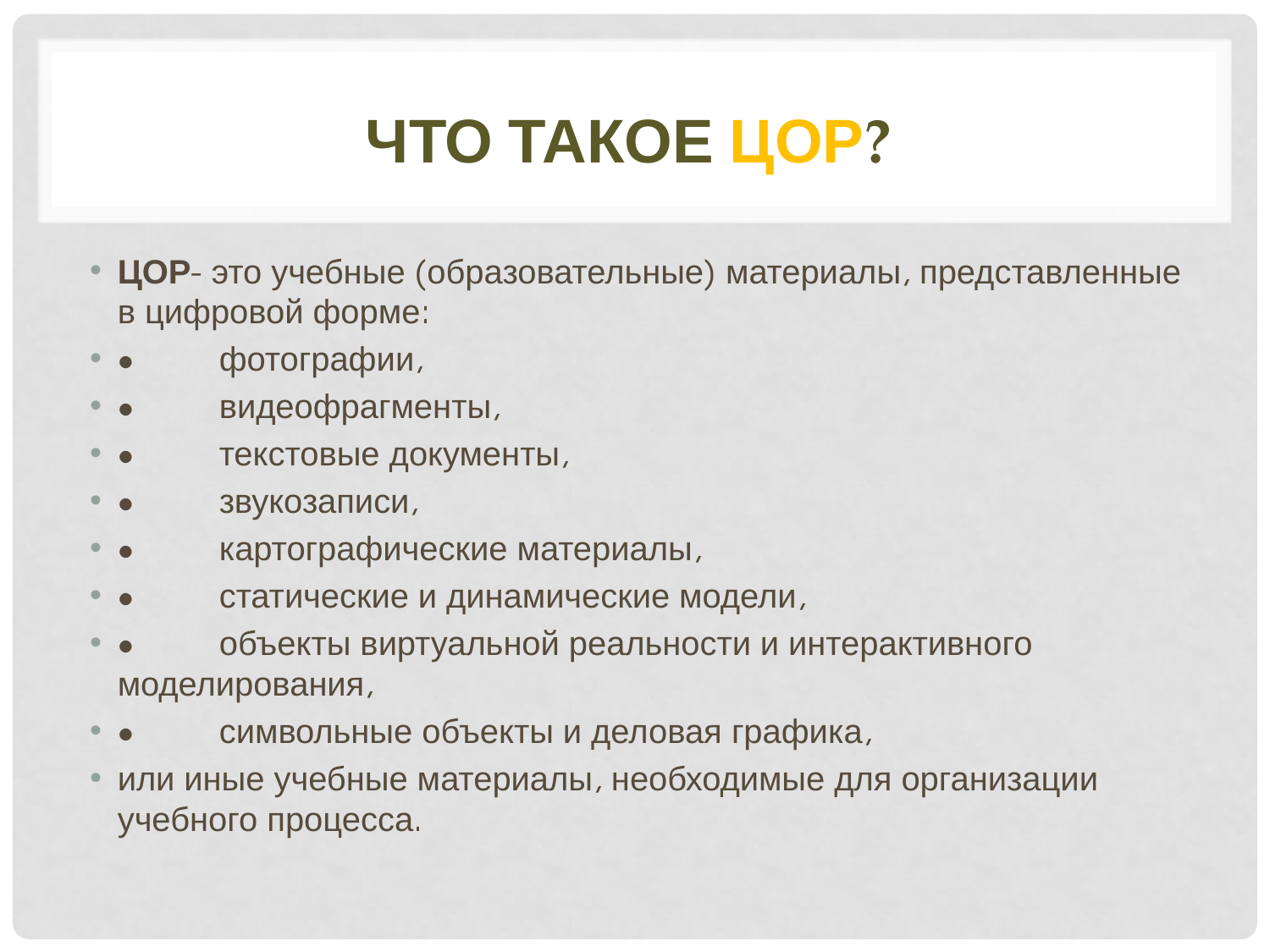

# Что такое ЦОР?
ЦОР- это учебные (образовательные) материалы, представленные в цифровой форме:
•	фотографии,
•	видеофрагменты,
•	текстовые документы,
•	звукозаписи,
•	картографические материалы,
•	статические и динамические модели,
•	объекты виртуальной реальности и интерактивного моделирования,
•	символьные объекты и деловая графика,
или иные учебные материалы, необходимые для организации учебного процесса.